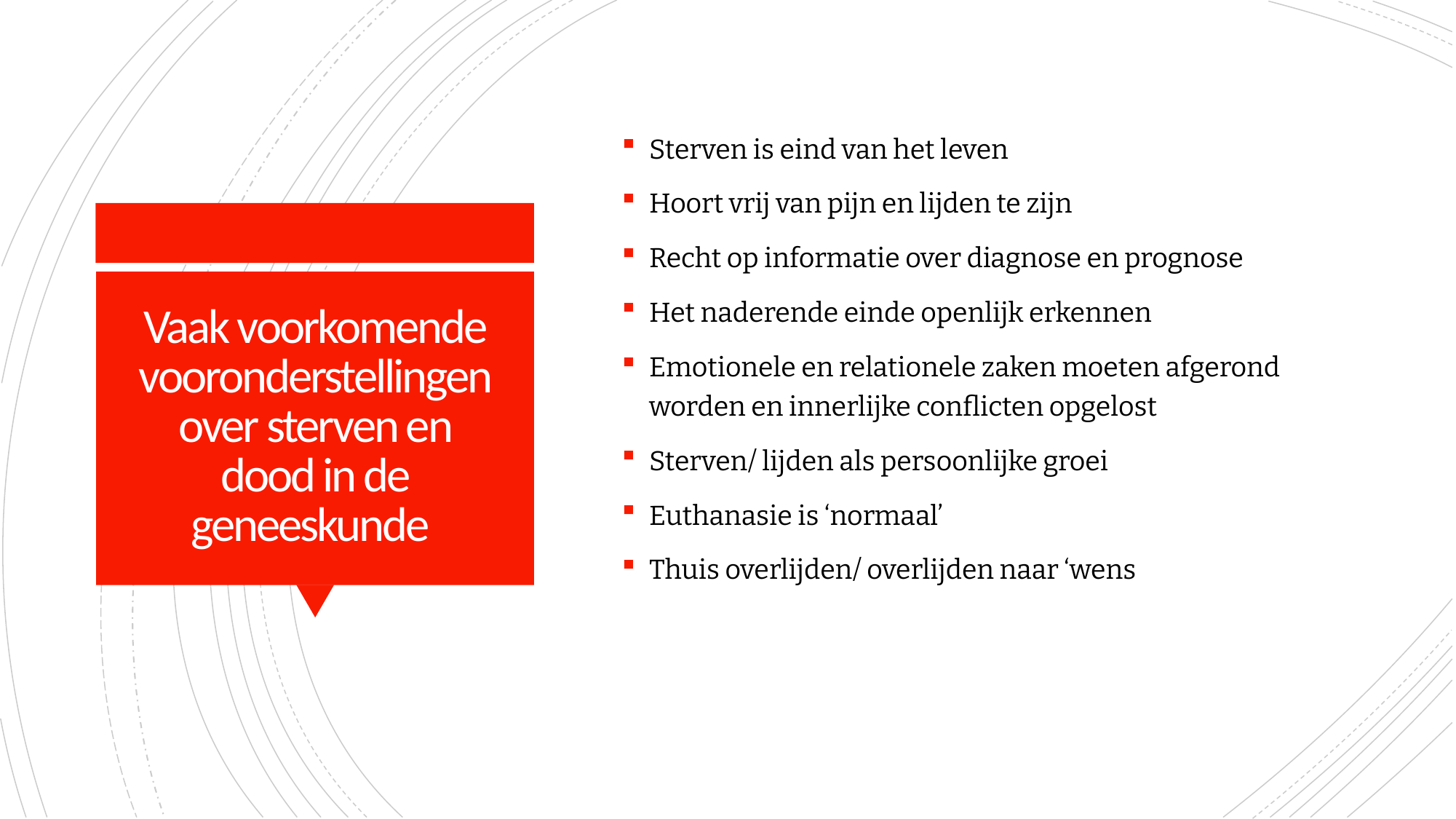

Sterven is eind van het leven
Hoort vrij van pijn en lijden te zijn
Recht op informatie over diagnose en prognose
Het naderende einde openlijk erkennen
Emotionele en relationele zaken moeten afgerond worden en innerlijke conflicten opgelost
Sterven/ lijden als persoonlijke groei
Euthanasie is ‘normaal’
Thuis overlijden/ overlijden naar ‘wens

# Vaak voorkomende vooronderstellingen over sterven en dood in de geneeskunde